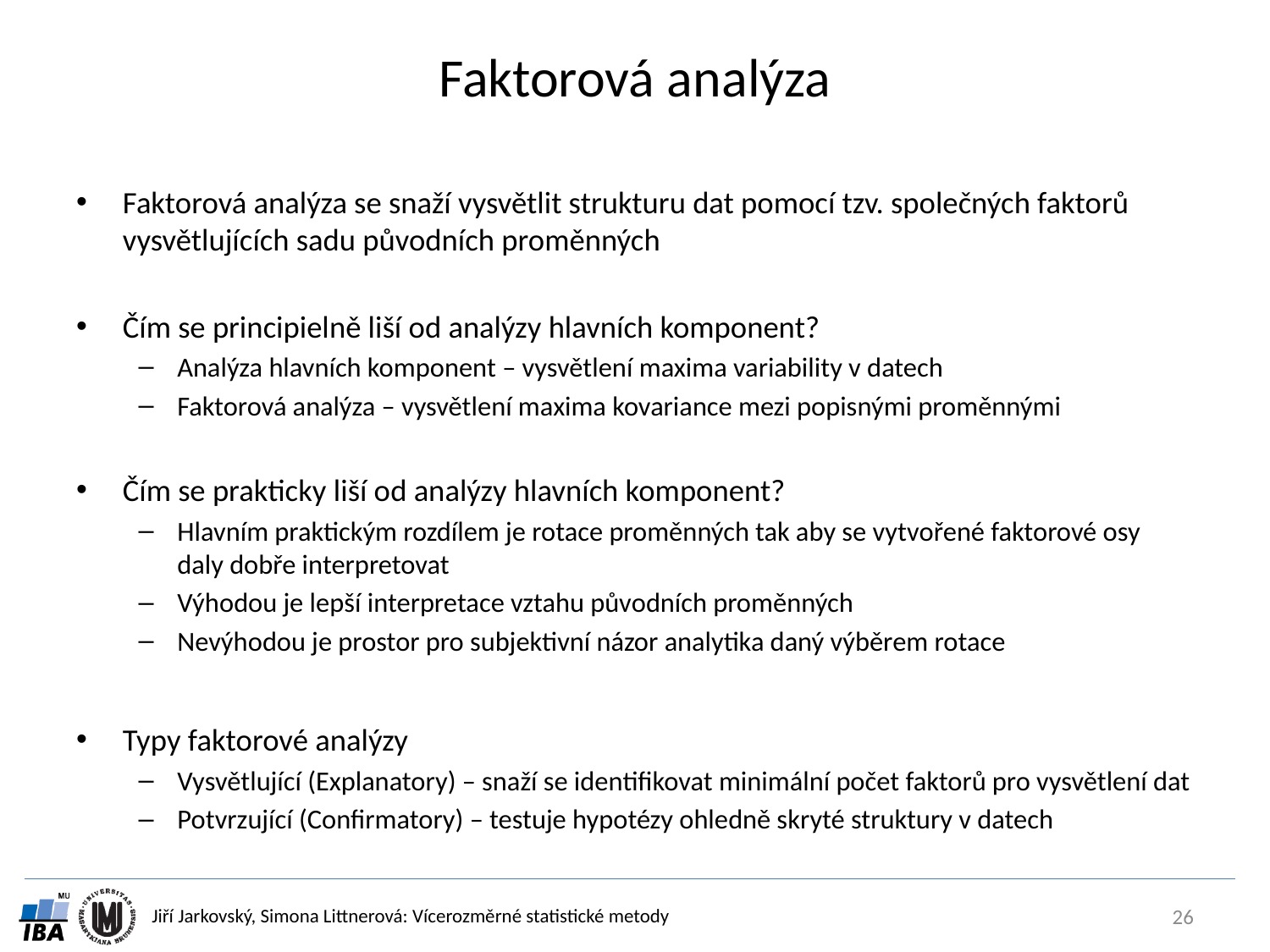

# Faktorová analýza
Faktorová analýza se snaží vysvětlit strukturu dat pomocí tzv. společných faktorů vysvětlujících sadu původních proměnných

Čím se principielně liší od analýzy hlavních komponent?
Analýza hlavních komponent – vysvětlení maxima variability v datech
Faktorová analýza – vysvětlení maxima kovariance mezi popisnými proměnnými

Čím se prakticky liší od analýzy hlavních komponent?
Hlavním praktickým rozdílem je rotace proměnných tak aby se vytvořené faktorové osy daly dobře interpretovat
Výhodou je lepší interpretace vztahu původních proměnných
Nevýhodou je prostor pro subjektivní názor analytika daný výběrem rotace

Typy faktorové analýzy
Vysvětlující (Explanatory) – snaží se identifikovat minimální počet faktorů pro vysvětlení dat
Potvrzující (Confirmatory) – testuje hypotézy ohledně skryté struktury v datech

26